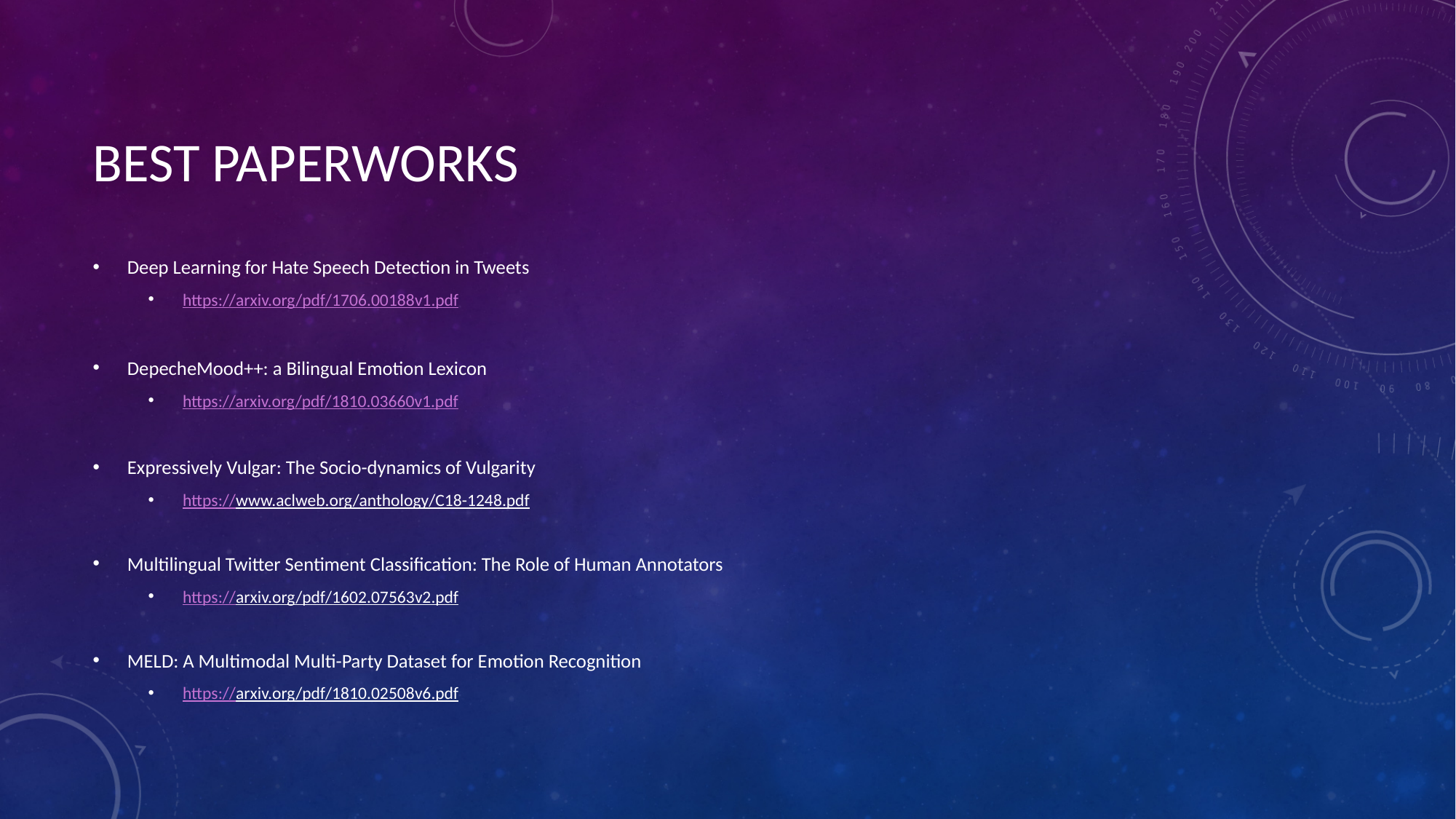

# Best paperworks
Deep Learning for Hate Speech Detection in Tweets
https://arxiv.org/pdf/1706.00188v1.pdf

DepecheMood++: a Bilingual Emotion Lexicon
https://arxiv.org/pdf/1810.03660v1.pdf

Expressively Vulgar: The Socio-dynamics of Vulgarity
https://www.aclweb.org/anthology/C18-1248.pdf

Multilingual Twitter Sentiment Classification: The Role of Human Annotators
https://arxiv.org/pdf/1602.07563v2.pdf

MELD: A Multimodal Multi-Party Dataset for Emotion Recognition
https://arxiv.org/pdf/1810.02508v6.pdf